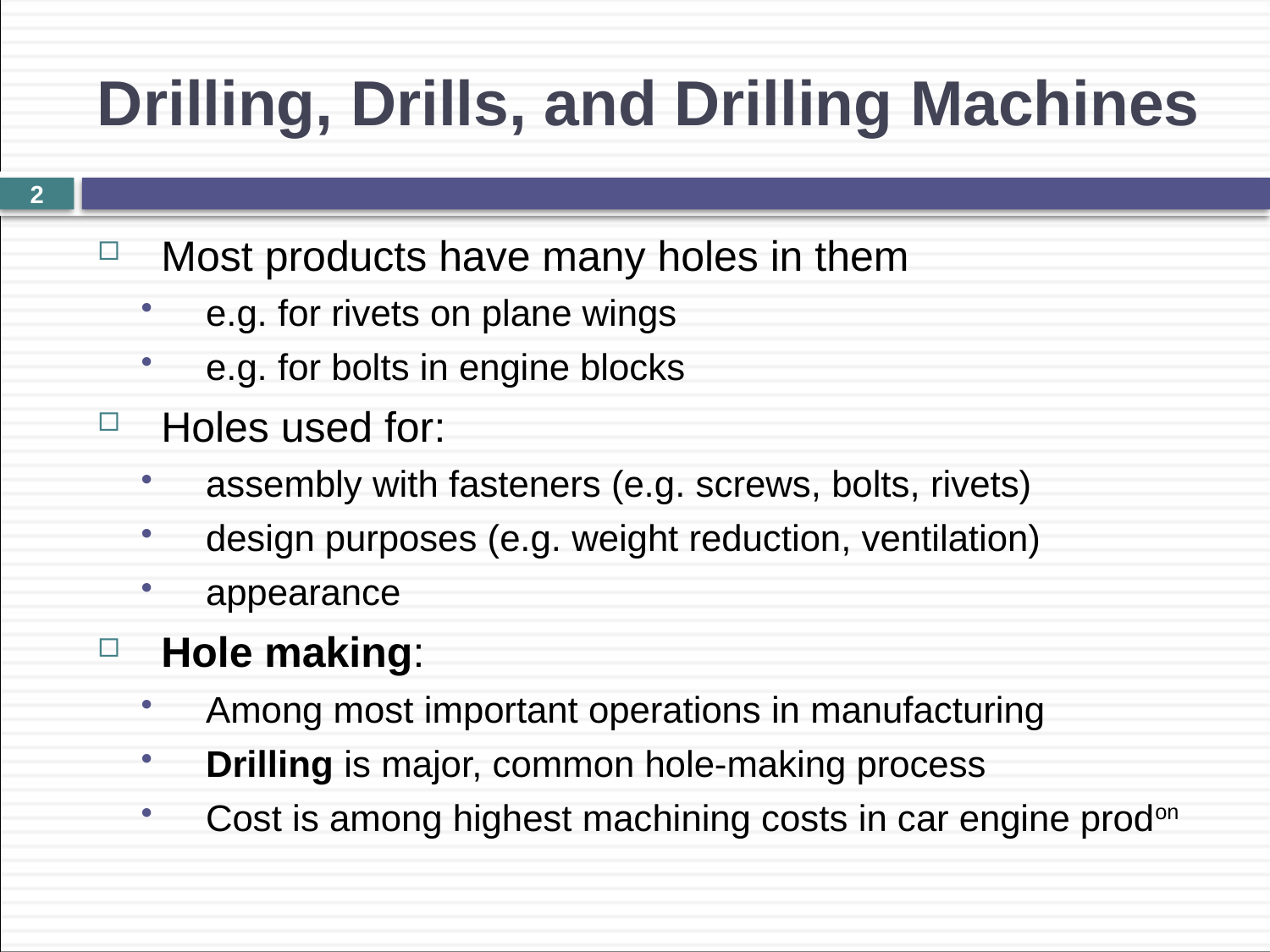

Drilling, Drills, and Drilling Machines
2
Most products have many holes in them
e.g. for rivets on plane wings
e.g. for bolts in engine blocks
Holes used for:
assembly with fasteners (e.g. screws, bolts, rivets)
design purposes (e.g. weight reduction, ventilation)
appearance
Hole making:
Among most important operations in manufacturing
Drilling is major, common hole-making process
Cost is among highest machining costs in car engine prodon